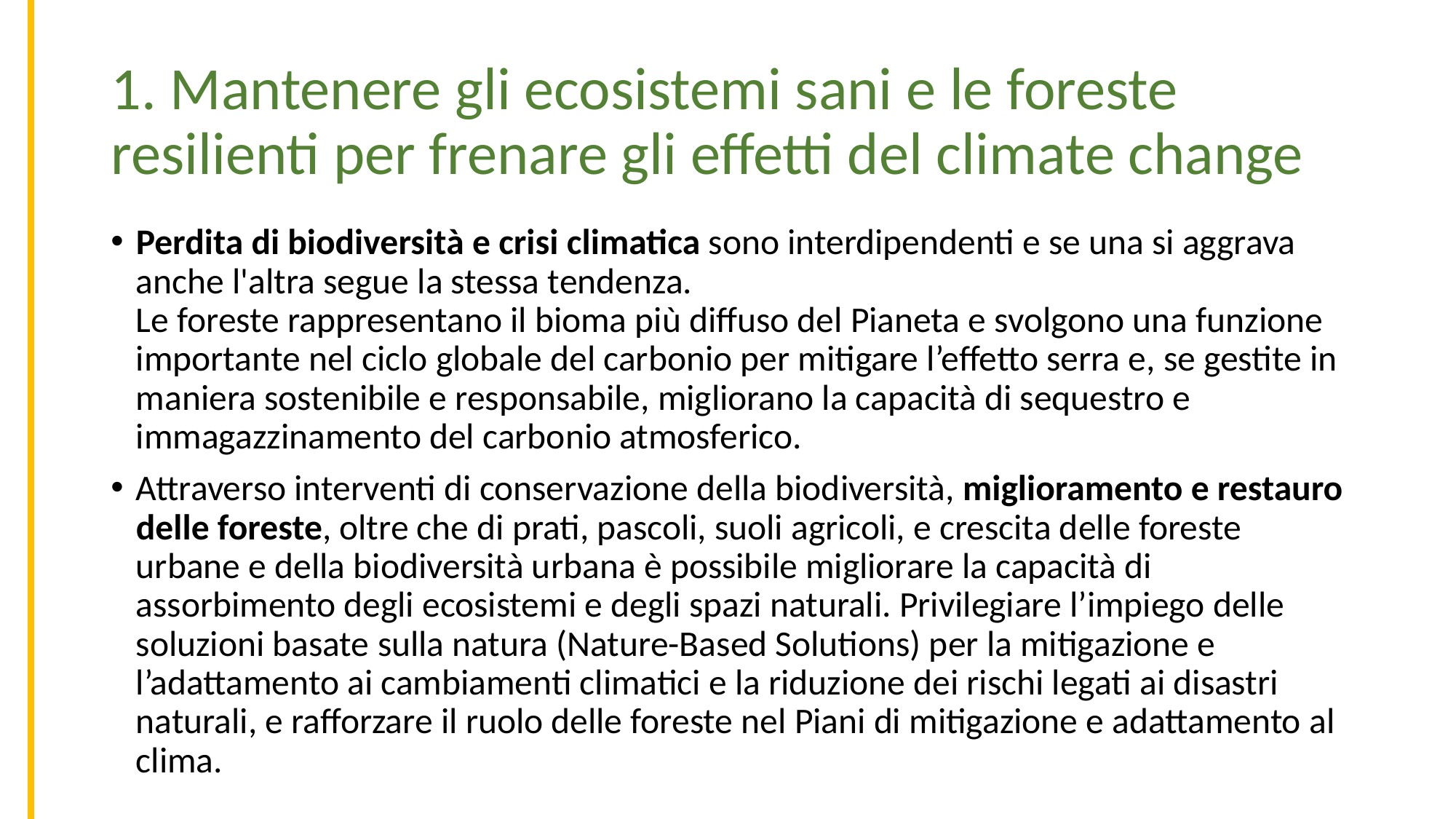

1. Mantenere gli ecosistemi sani e le foreste resilienti per frenare gli effetti del climate change
Perdita di biodiversità e crisi climatica sono interdipendenti e se una si aggrava anche l'altra segue la stessa tendenza.
Le foreste rappresentano il bioma più diffuso del Pianeta e svolgono una funzione importante nel ciclo globale del carbonio per mitigare l’effetto serra e, se gestite in maniera sostenibile e responsabile, migliorano la capacità di sequestro e immagazzinamento del carbonio atmosferico.
Attraverso interventi di conservazione della biodiversità, miglioramento e restauro delle foreste, oltre che di prati, pascoli, suoli agricoli, e crescita delle foreste urbane e della biodiversità urbana è possibile migliorare la capacità di assorbimento degli ecosistemi e degli spazi naturali. Privilegiare l’impiego delle soluzioni basate sulla natura (Nature-Based Solutions) per la mitigazione e l’adattamento ai cambiamenti climatici e la riduzione dei rischi legati ai disastri naturali, e rafforzare il ruolo delle foreste nel Piani di mitigazione e adattamento al clima.